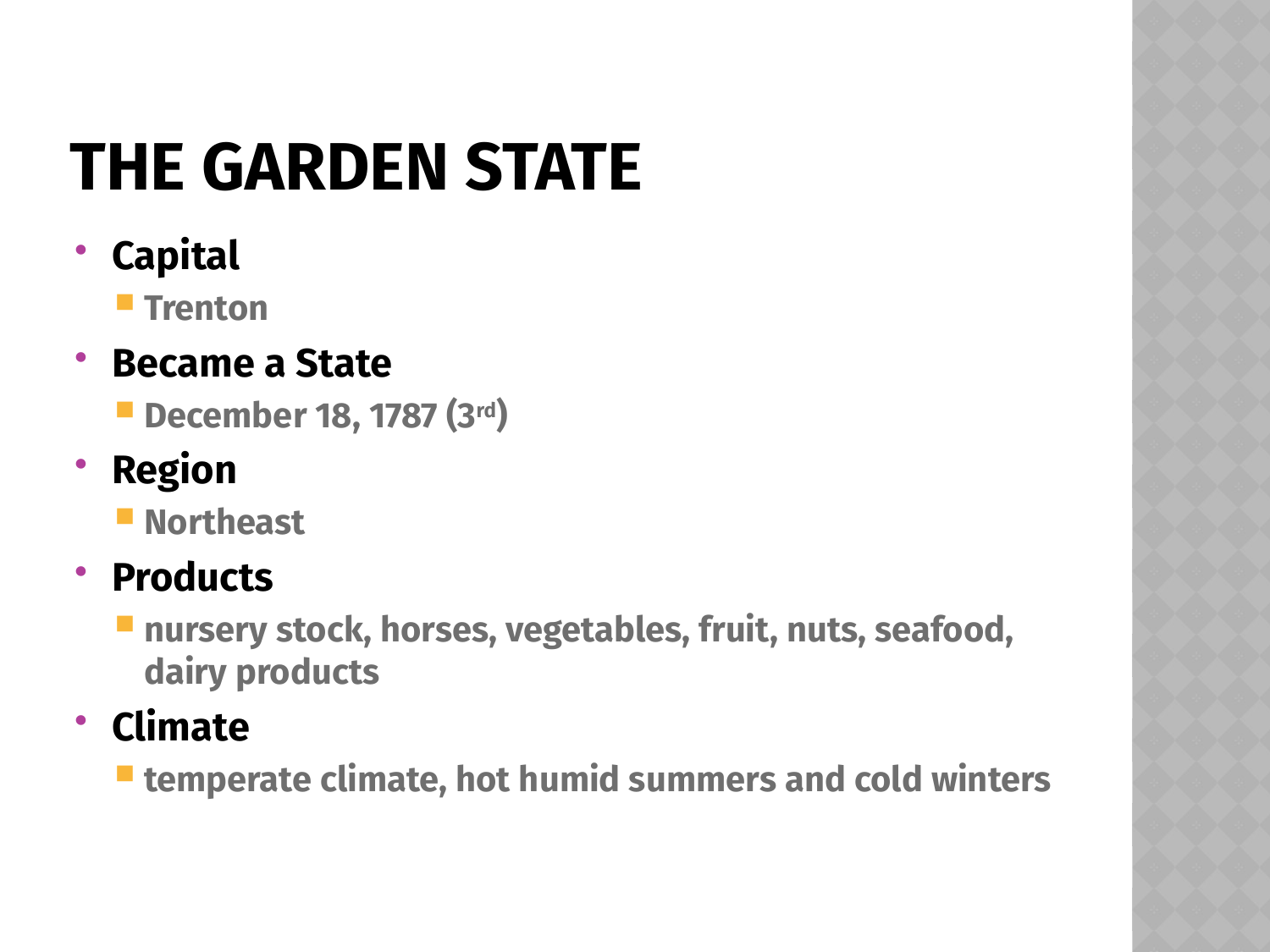

# The Garden state
Capital
Trenton
Became a State
December 18, 1787 (3rd)
Region
Northeast
Products
nursery stock, horses, vegetables, fruit, nuts, seafood, dairy products
Climate
temperate climate, hot humid summers and cold winters